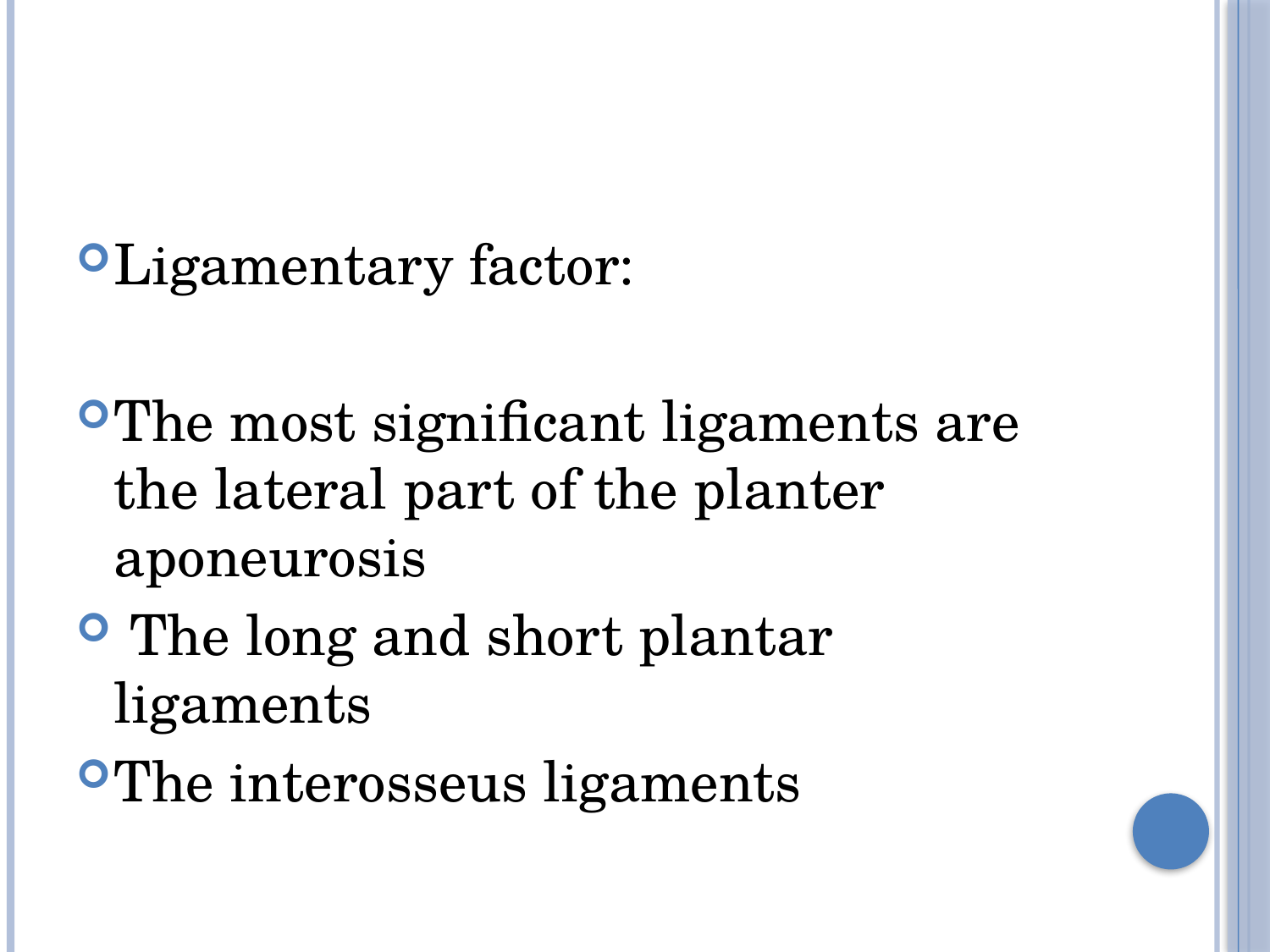

Ligamentary factor:

The most significant ligaments are the lateral part of the planter aponeurosis
 The long and short plantar ligaments
The interosseus ligaments